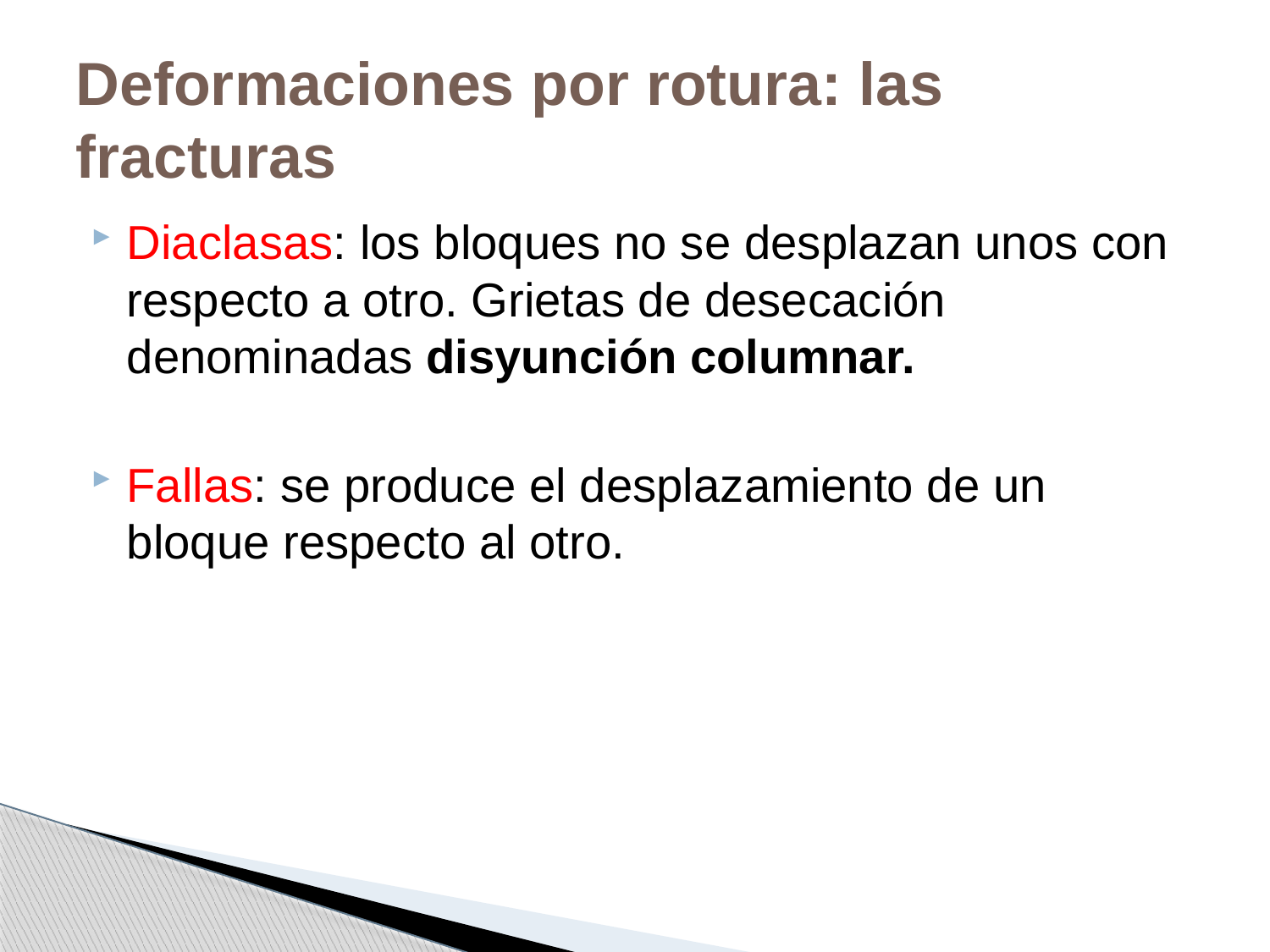

# Deformaciones por rotura: las fracturas
Diaclasas: los bloques no se desplazan unos con respecto a otro. Grietas de desecación denominadas disyunción columnar.

Fallas: se produce el desplazamiento de un bloque respecto al otro.